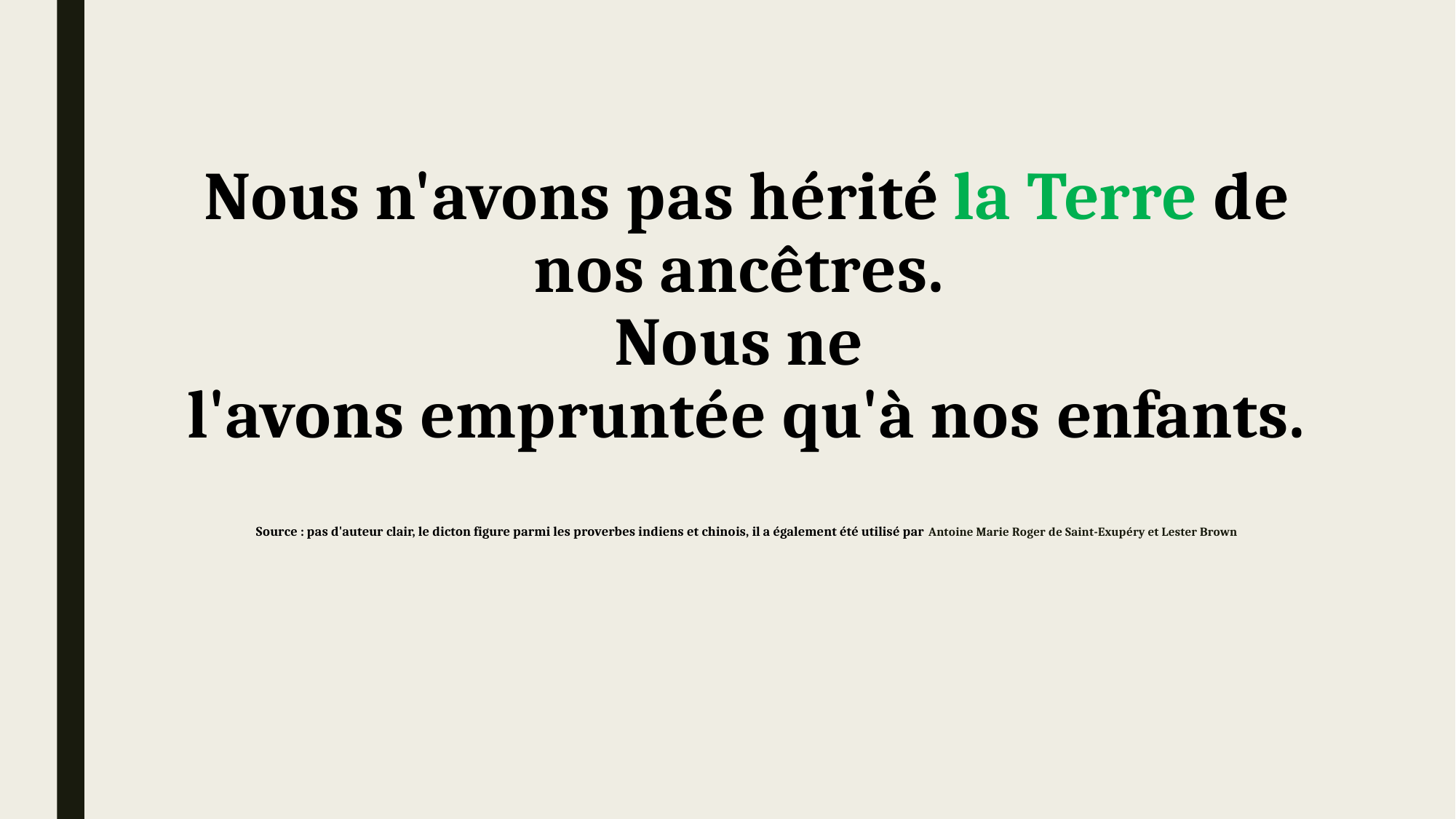

# Nous n'avons pas hérité la Terre de nos ancêtres. Nous ne l'avons empruntée qu'à nos enfants. Source : pas d'auteur clair, le dicton figure parmi les proverbes indiens et chinois, il a également été utilisé par Antoine Marie Roger de Saint-Exupéry et Lester Brown